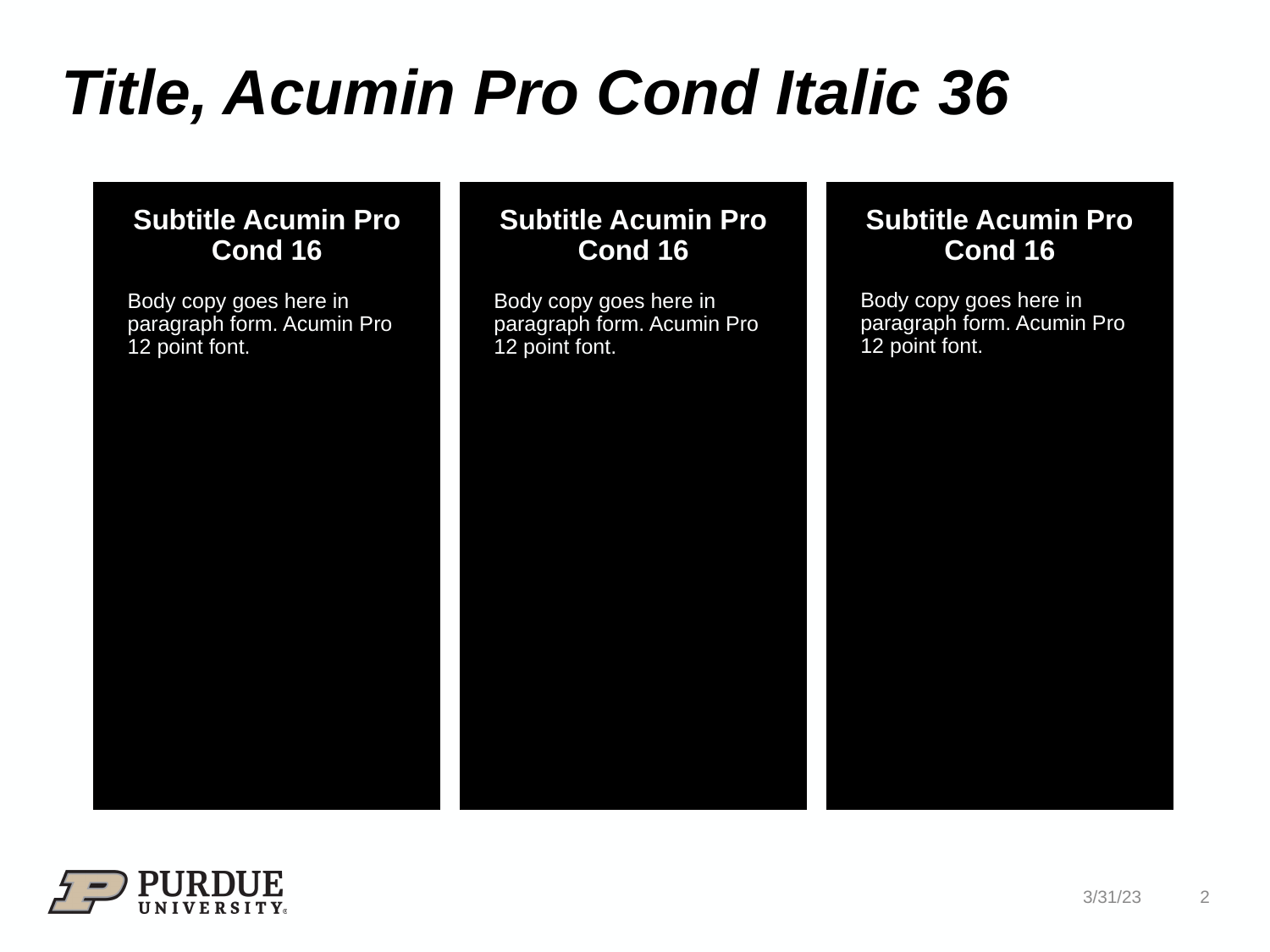

# Title, Acumin Pro Cond Italic 36
Subtitle Acumin Pro Cond 16
Subtitle Acumin Pro Cond 16
Subtitle Acumin Pro Cond 16
Body copy goes here in paragraph form. Acumin Pro 12 point font.
Body copy goes here in paragraph form. Acumin Pro 12 point font.
Body copy goes here in paragraph form. Acumin Pro 12 point font.

3/31/23            2